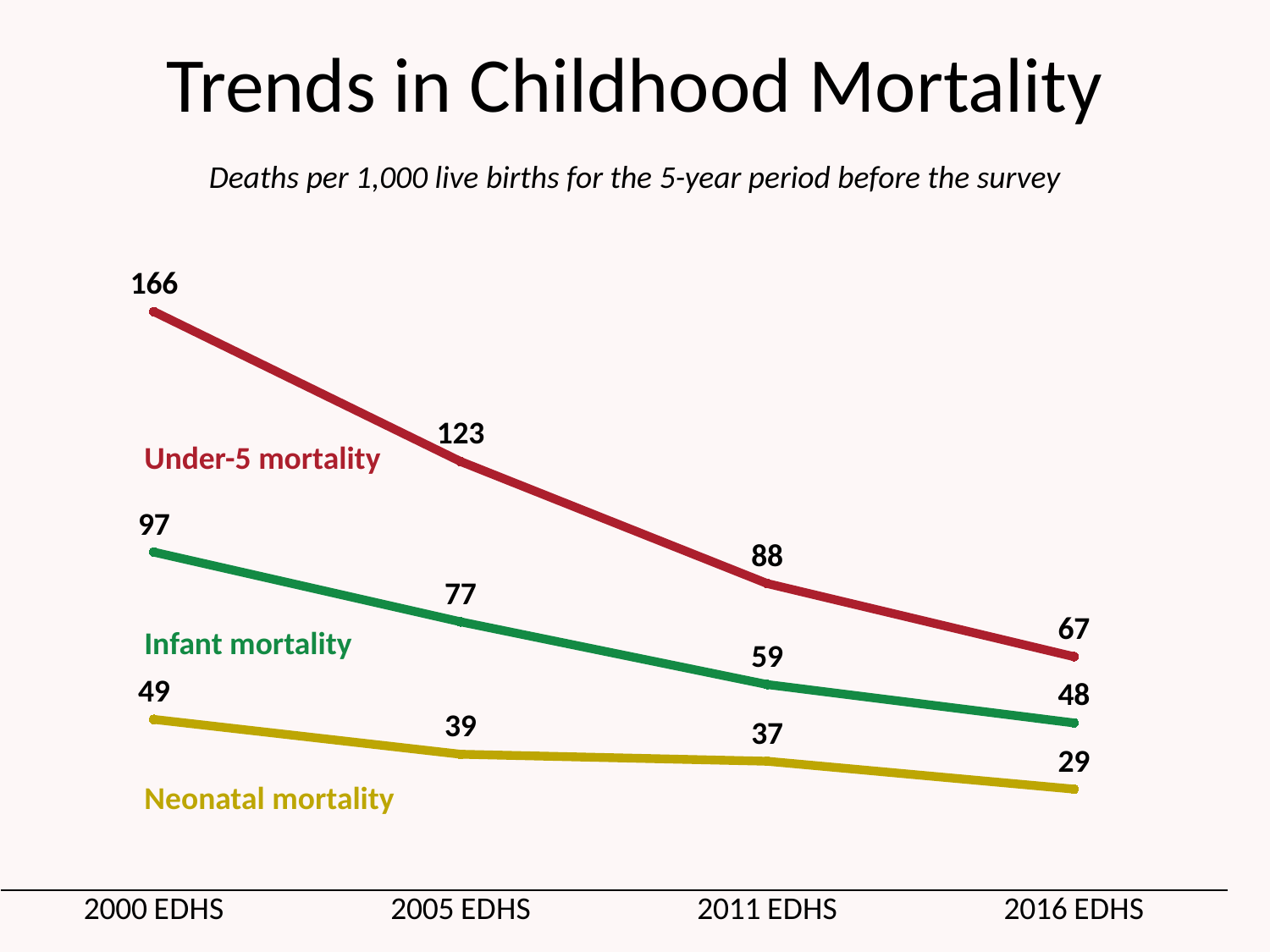

# Trends in Childhood Mortality
Deaths per 1,000 live births for the 5-year period before the survey

### Chart

| Category | Neonatal mortality | Infant mortality | Under-5 mortality |
|---|---|---|---|
| 2000 EDHS | 49.0 | 97.0 | 166.0 |
| 2005 EDHS | 39.0 | 77.0 | 123.0 |
| 2011 EDHS | 37.0 | 59.0 | 88.0 |
| 2016 EDHS | 29.0 | 48.0 | 67.0 |
Under-5 mortality
Infant mortality
Neonatal mortality